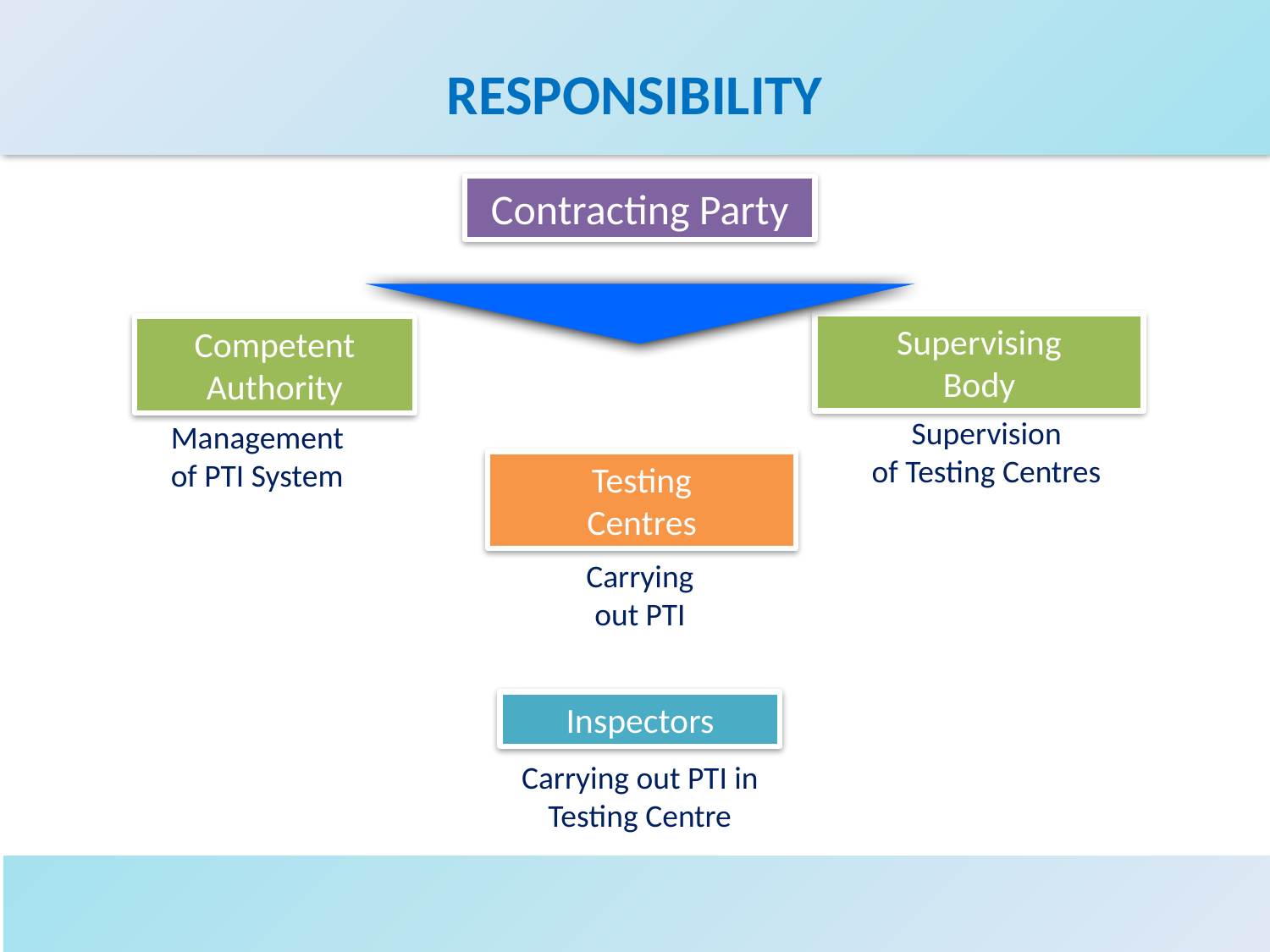

# RESPONSIBILITY
Contracting Party

Supervising
Body
Competent
Authority
Supervision
of Testing Centres
Management
of PTI System
Testing
Centres
Carrying
out PTI
Inspectors
Carrying out PTI in Testing Centre

8